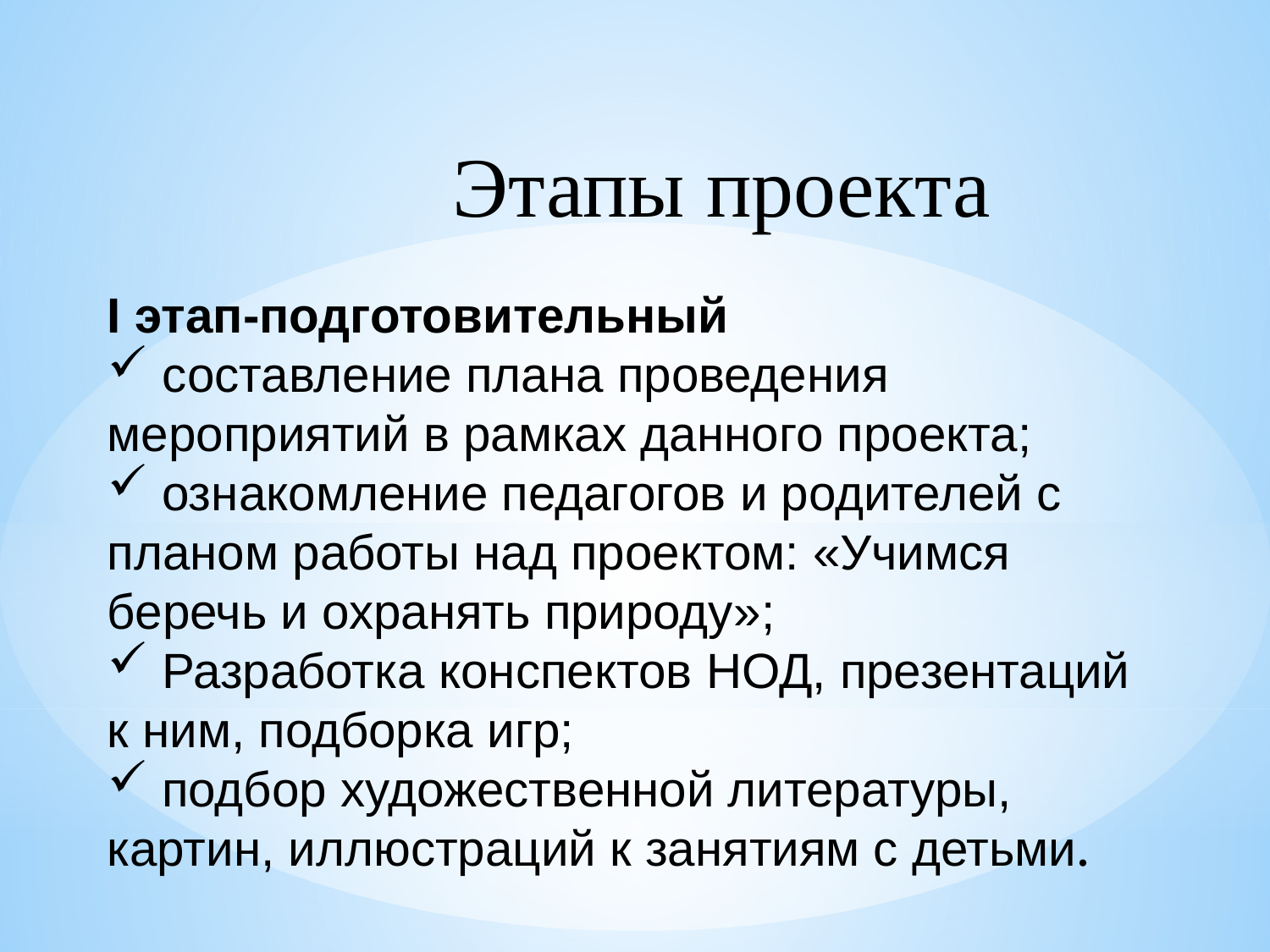

Этапы проекта
I этап-подготовительный
 составление плана проведения мероприятий в рамках данного проекта;
 ознакомление педагогов и родителей с планом работы над проектом: «Учимся беречь и охранять природу»;
 Разработка конспектов НОД, презентаций к ним, подборка игр;
 подбор художественной литературы, картин, иллюстраций к занятиям с детьми.